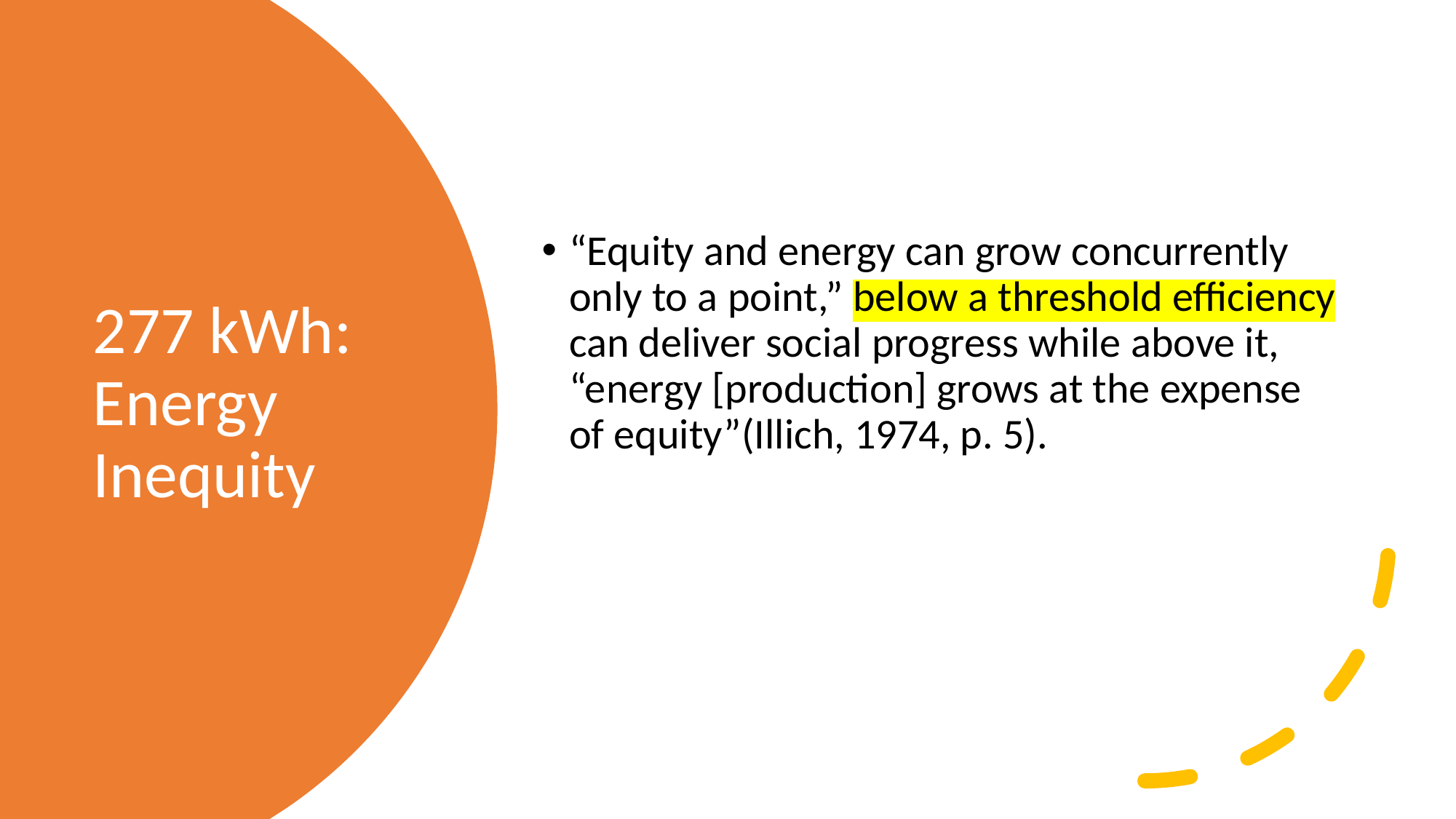

“Equity and energy can grow concurrently only to a point,” below a threshold efficiency can deliver social progress while above it, “energy [production] grows at the expense of equity”(Illich, 1974, p. 5).

# 277 kWh: Energy Inequity